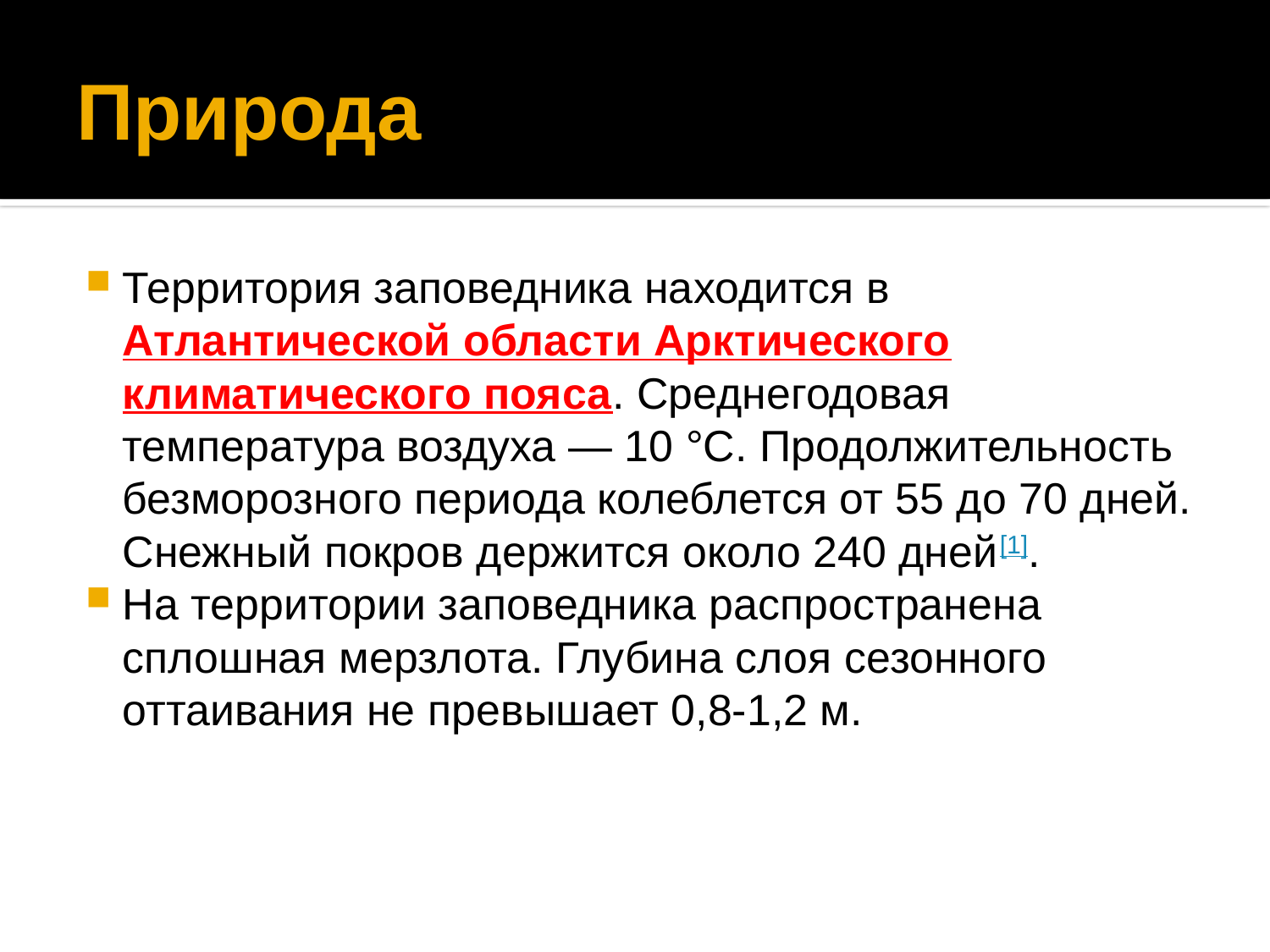

# Природа
Территория заповедника находится в Атлантической области Арктического климатического пояса. Среднегодовая температура воздуха — 10 °C. Продолжительность безморозного периода колеблется от 55 до 70 дней. Снежный покров держится около 240 дней[1].
На территории заповедника распространена сплошная мерзлота. Глубина слоя сезонного оттаивания не превышает 0,8-1,2 м.